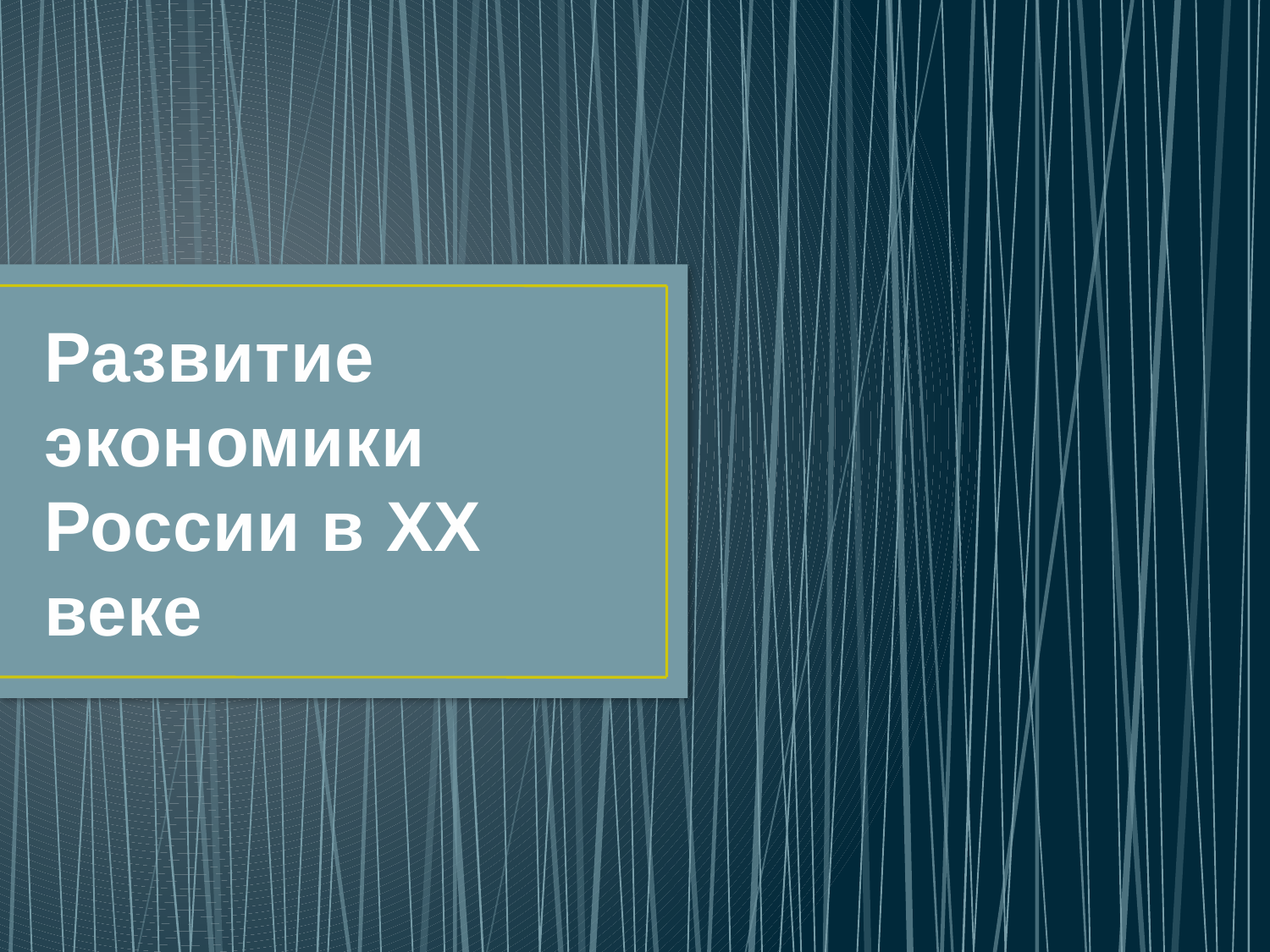

# Развитие экономики России в XX веке